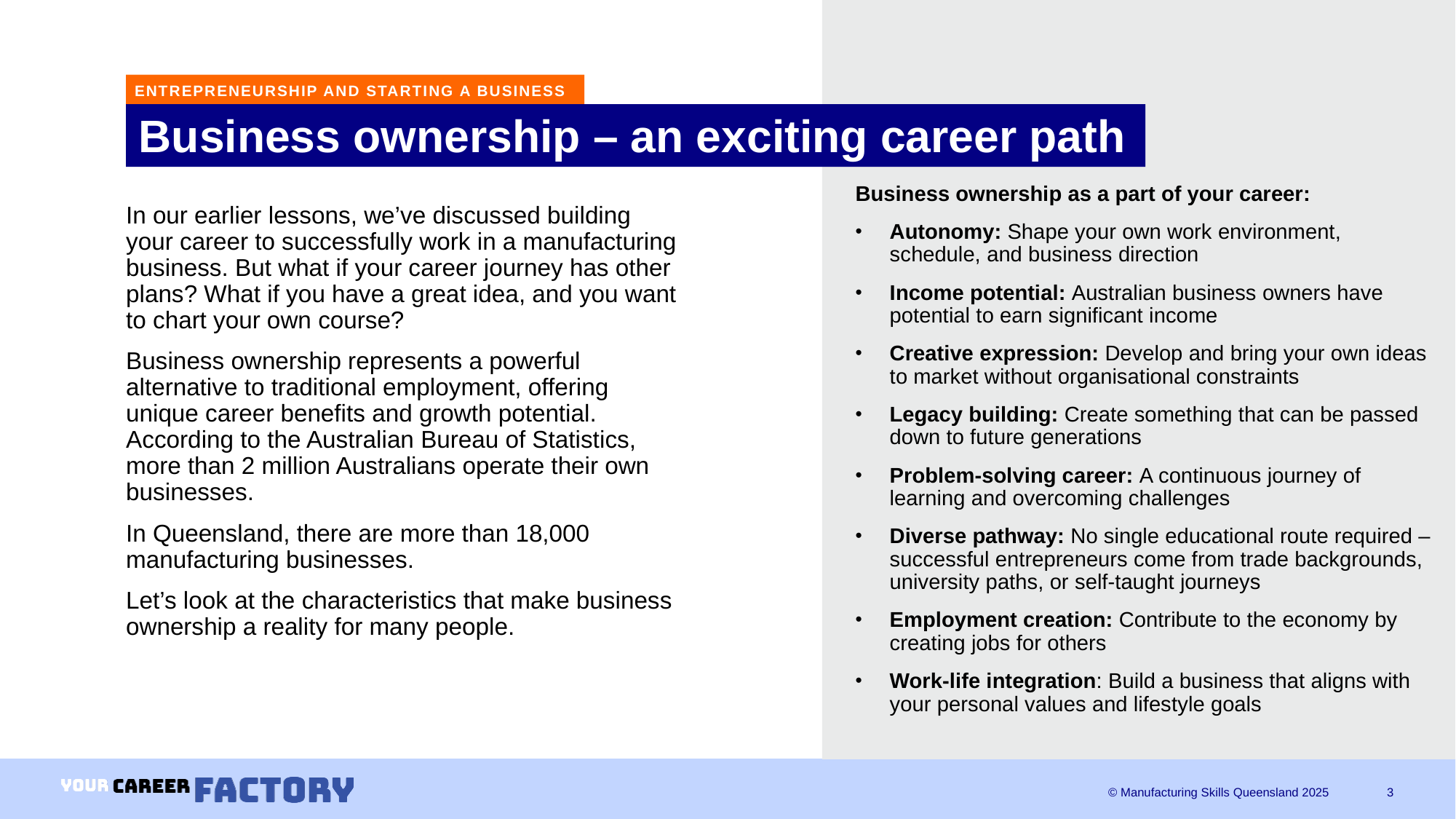

ENTREPRENEURSHIP AND STARTING A BUSINESS
# Business ownership – an exciting career path
Business ownership as a part of your career:
Autonomy: Shape your own work environment, schedule, and business direction
Income potential: Australian business owners have potential to earn significant income
Creative expression: Develop and bring your own ideas to market without organisational constraints
Legacy building: Create something that can be passed down to future generations
Problem-solving career: A continuous journey of learning and overcoming challenges
Diverse pathway: No single educational route required – successful entrepreneurs come from trade backgrounds, university paths, or self-taught journeys
Employment creation: Contribute to the economy by creating jobs for others
Work-life integration: Build a business that aligns with your personal values and lifestyle goals
In our earlier lessons, we’ve discussed building your career to successfully work in a manufacturing business. But what if your career journey has other plans? What if you have a great idea, and you want to chart your own course?
Business ownership represents a powerful alternative to traditional employment, offering unique career benefits and growth potential. According to the Australian Bureau of Statistics, more than 2 million Australians operate their own businesses.
In Queensland, there are more than 18,000 manufacturing businesses.
Let’s look at the characteristics that make business ownership a reality for many people.